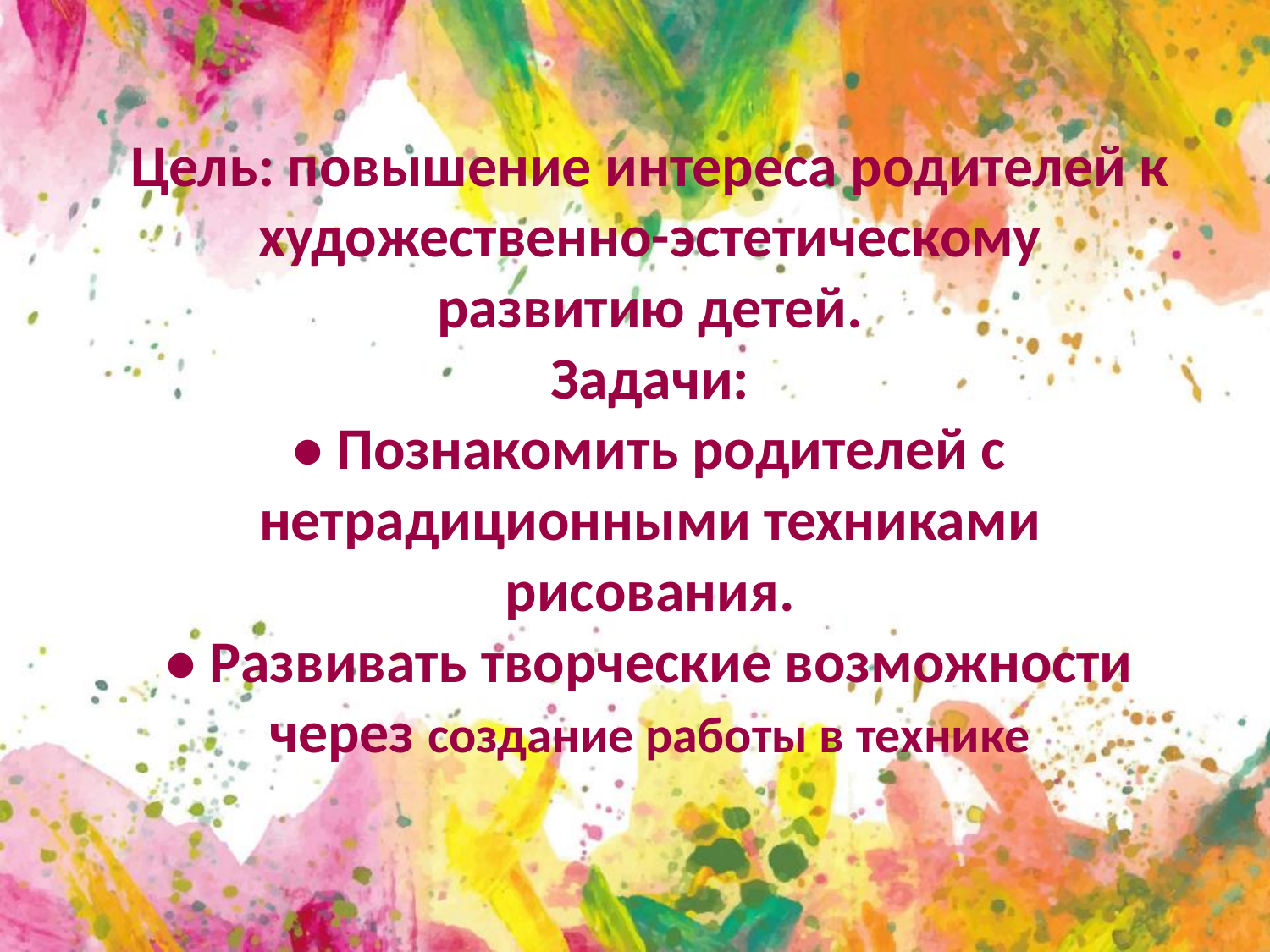

# Цель: повышение интереса родителей к художественно-эстетическому развитию детей. Задачи: • Познакомить родителей с нетрадиционными техниками рисования. • Развивать творческие возможности через создание работы в технике